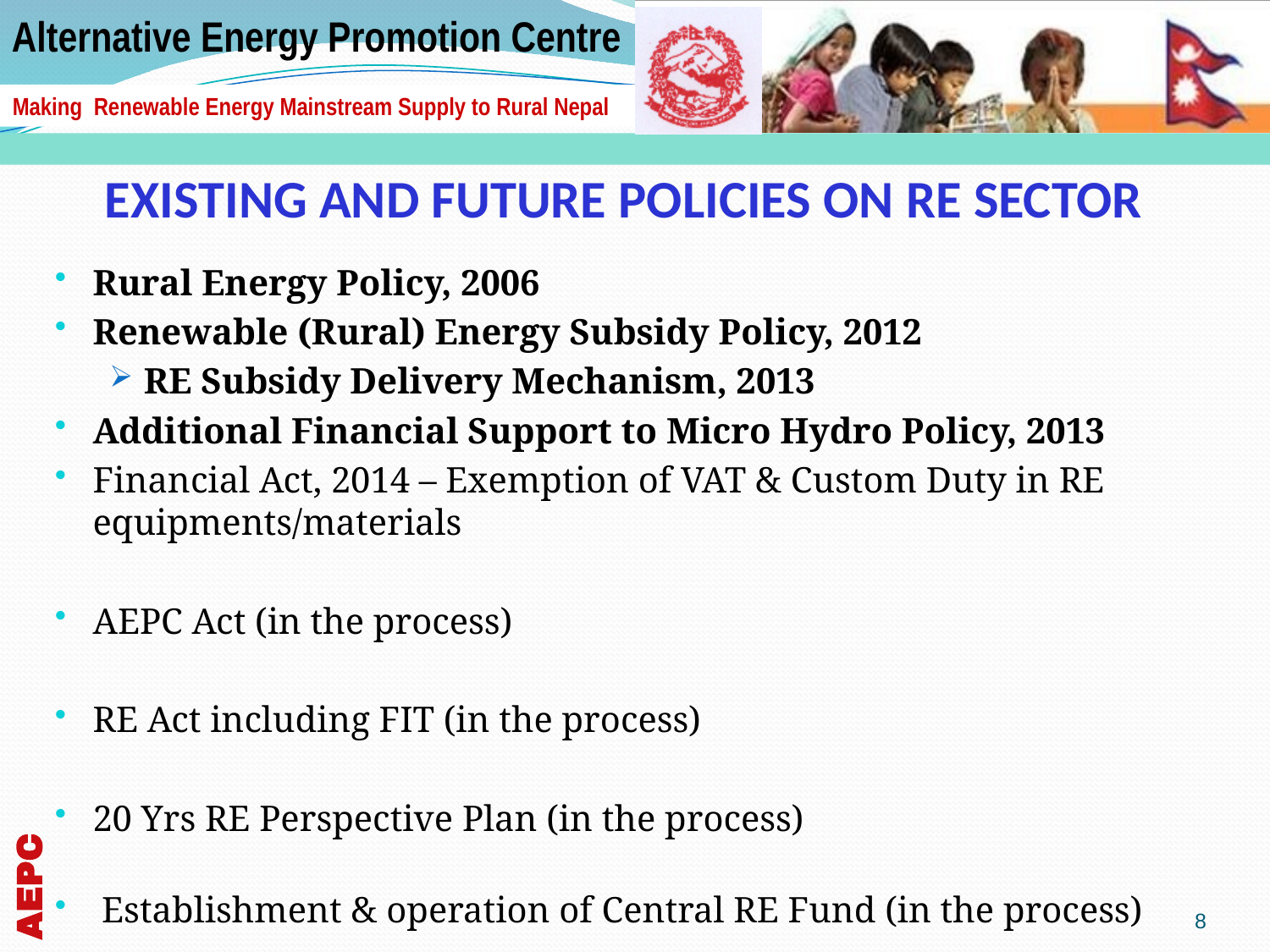

Existing and Future Policies on RE Sector
Rural Energy Policy, 2006
Renewable (Rural) Energy Subsidy Policy, 2012
RE Subsidy Delivery Mechanism, 2013
Additional Financial Support to Micro Hydro Policy, 2013
Financial Act, 2014 – Exemption of VAT & Custom Duty in RE equipments/materials

AEPC Act (in the process)

RE Act including FIT (in the process)

20 Yrs RE Perspective Plan (in the process)

 Establishment & operation of Central RE Fund (in the process)
8